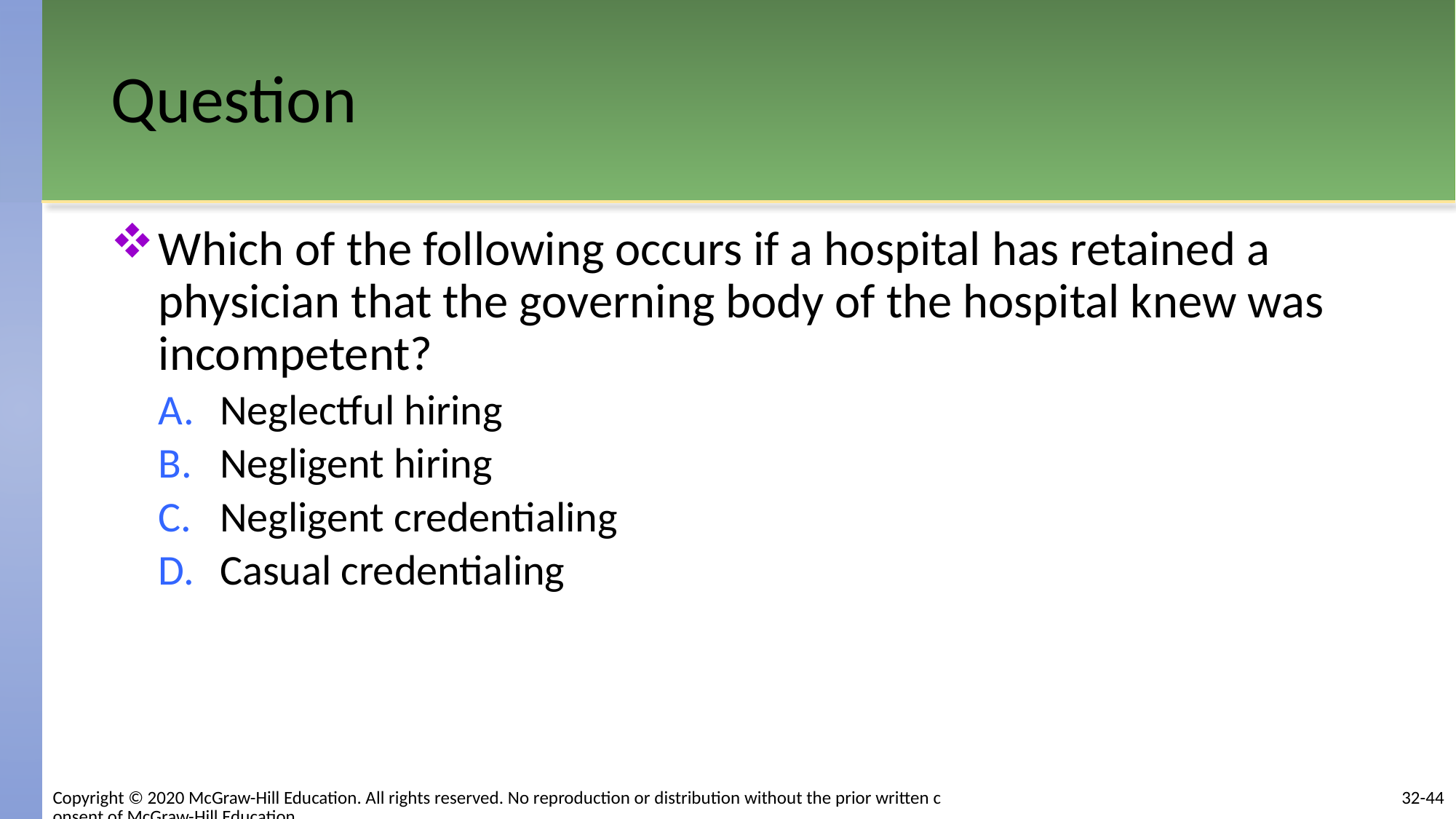

# Question
Which of the following occurs if a hospital has retained a physician that the governing body of the hospital knew was incompetent?
Neglectful hiring
Negligent hiring
Negligent credentialing
Casual credentialing
32-44
Copyright © 2020 McGraw-Hill Education. All rights reserved. No reproduction or distribution without the prior written consent of McGraw-Hill Education.